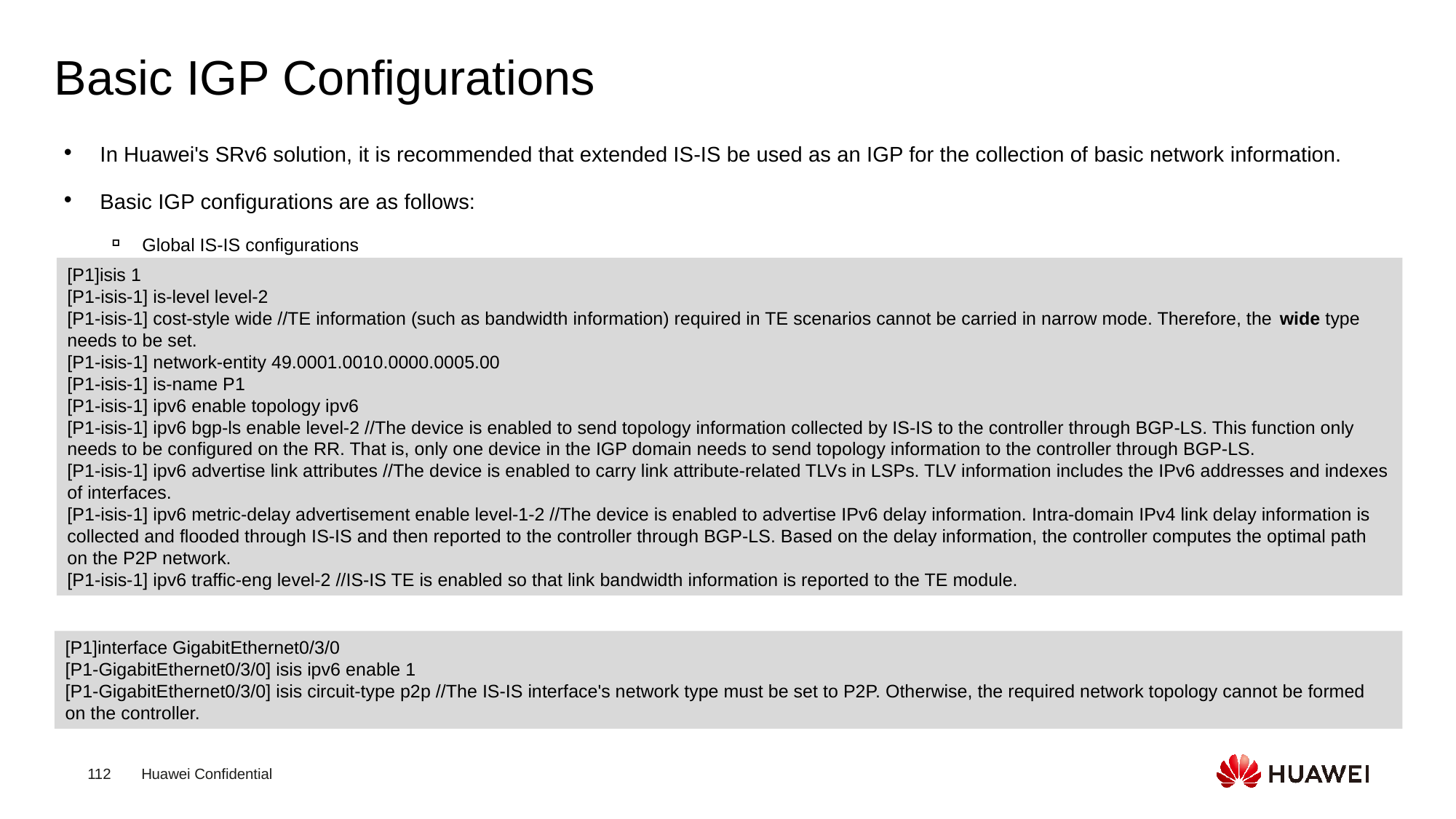

# Basic IGP Configurations
In Huawei's SRv6 solution, it is recommended that extended IS-IS be used as an IGP for the collection of basic network information.
Basic IGP configurations are as follows:
Global IS-IS configurations

Interface-specific IS-IS configurations
[P1]isis 1
[P1-isis-1] is-level level-2
[P1-isis-1] cost-style wide //TE information (such as bandwidth information) required in TE scenarios cannot be carried in narrow mode. Therefore, the wide type needs to be set.
[P1-isis-1] network-entity 49.0001.0010.0000.0005.00
[P1-isis-1] is-name P1
[P1-isis-1] ipv6 enable topology ipv6
[P1-isis-1] ipv6 bgp-ls enable level-2 //The device is enabled to send topology information collected by IS-IS to the controller through BGP-LS. This function only needs to be configured on the RR. That is, only one device in the IGP domain needs to send topology information to the controller through BGP-LS.
[P1-isis-1] ipv6 advertise link attributes //The device is enabled to carry link attribute-related TLVs in LSPs. TLV information includes the IPv6 addresses and indexes of interfaces.
[P1-isis-1] ipv6 metric-delay advertisement enable level-1-2 //The device is enabled to advertise IPv6 delay information. Intra-domain IPv4 link delay information is collected and flooded through IS-IS and then reported to the controller through BGP-LS. Based on the delay information, the controller computes the optimal path on the P2P network.
[P1-isis-1] ipv6 traffic-eng level-2 //IS-IS TE is enabled so that link bandwidth information is reported to the TE module.
[P1]interface GigabitEthernet0/3/0
[P1-GigabitEthernet0/3/0] isis ipv6 enable 1
[P1-GigabitEthernet0/3/0] isis circuit-type p2p //The IS-IS interface's network type must be set to P2P. Otherwise, the required network topology cannot be formed on the controller.